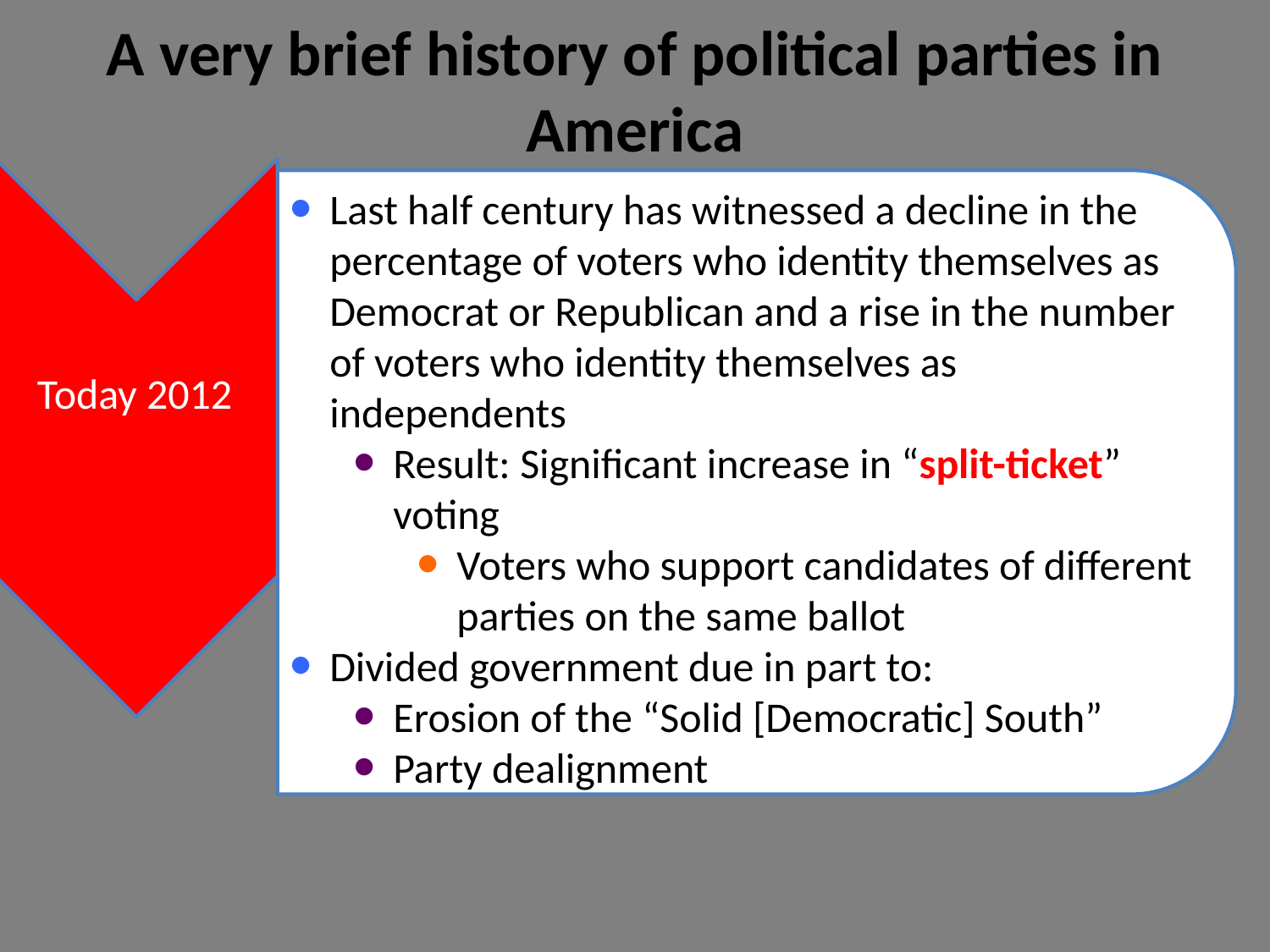

A very brief history of political parties in America
Last half century has witnessed a decline in the percentage of voters who identity themselves as Democrat or Republican and a rise in the number of voters who identity themselves as independents
Result: Significant increase in “split-ticket” voting
Voters who support candidates of different parties on the same ballot
Divided government due in part to:
Erosion of the “Solid [Democratic] South”
Party dealignment

Today 2012